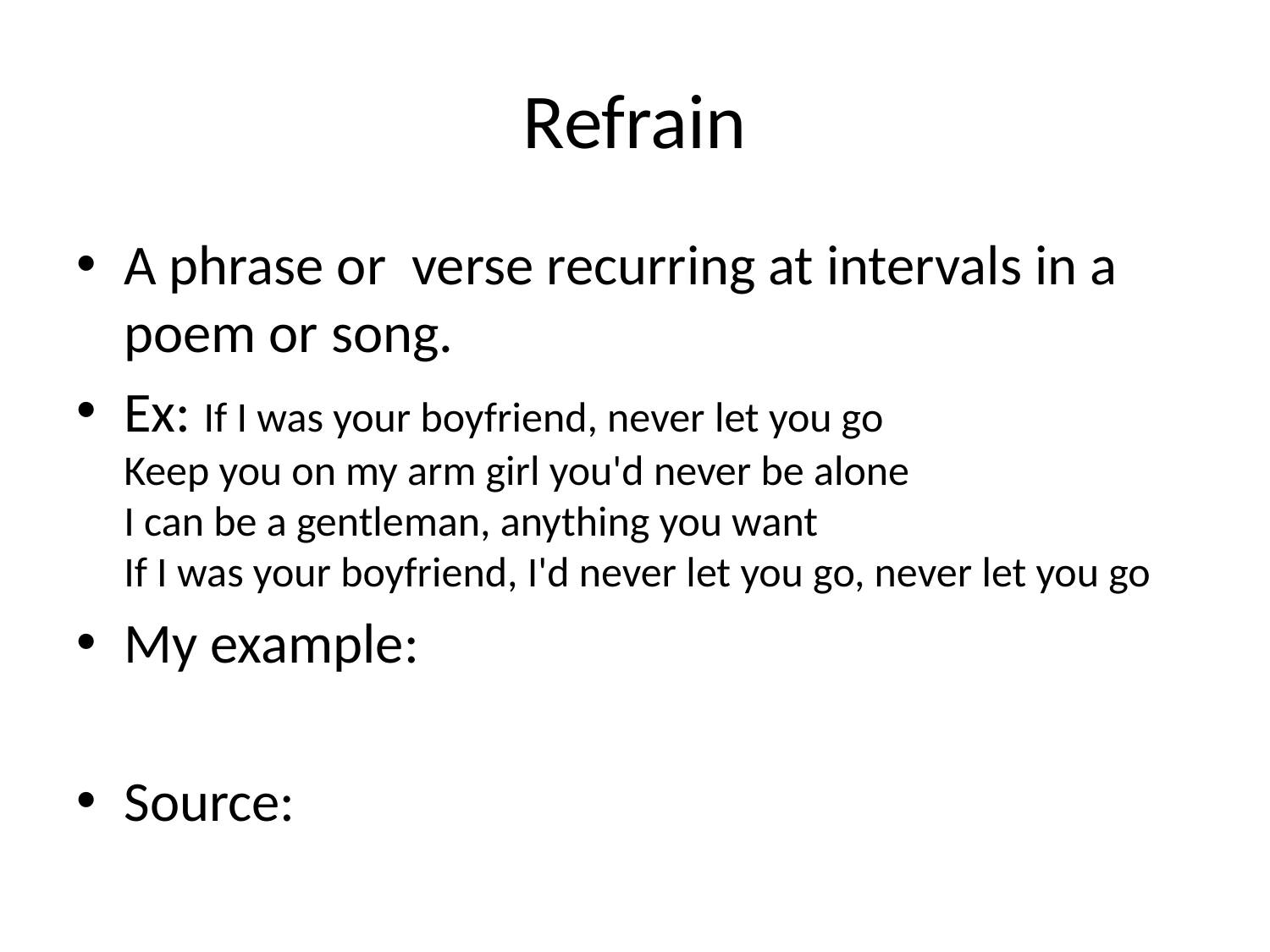

# Refrain
A phrase or  verse recurring at intervals in a poem or song.
Ex: If I was your boyfriend, never let you go
Keep you on my arm girl you'd never be alone
I can be a gentleman, anything you want
If I was your boyfriend, I'd never let you go, never let you go
My example:

Source: